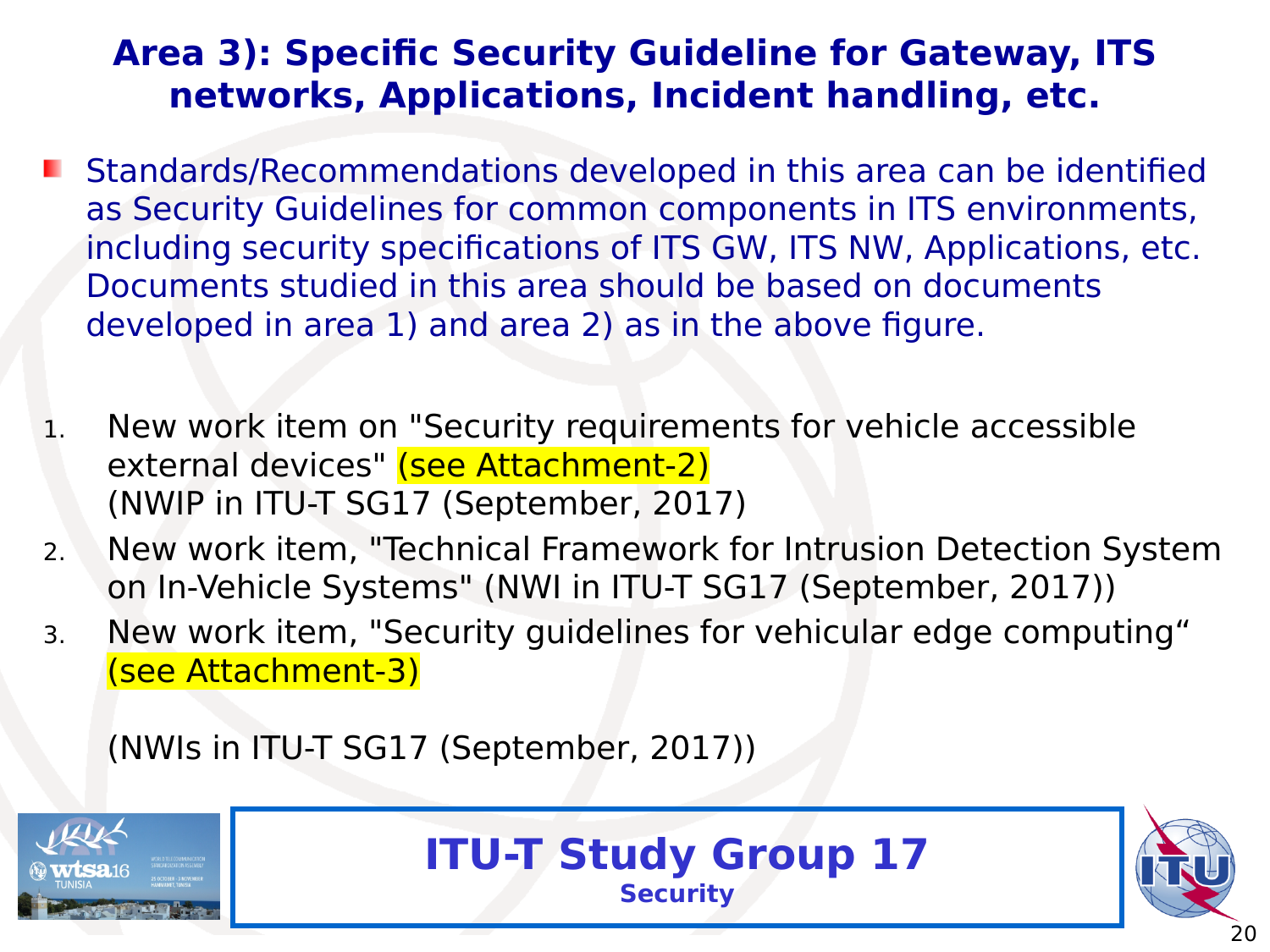

# Area 3): Specific Security Guideline for Gateway, ITS networks, Applications, Incident handling, etc.
Standards/Recommendations developed in this area can be identified as Security Guidelines for common components in ITS environments, including security specifications of ITS GW, ITS NW, Applications, etc. Documents studied in this area should be based on documents developed in area 1) and area 2) as in the above figure.

New work item on "Security requirements for vehicle accessible external devices" (see Attachment-2)
(NWIP in ITU-T SG17 (September, 2017)
New work item, "Technical Framework for Intrusion Detection System on In-Vehicle Systems" (NWI in ITU-T SG17 (September, 2017))
New work item, "Security guidelines for vehicular edge computing“ (see Attachment-3)
(NWIs in ITU-T SG17 (September, 2017))